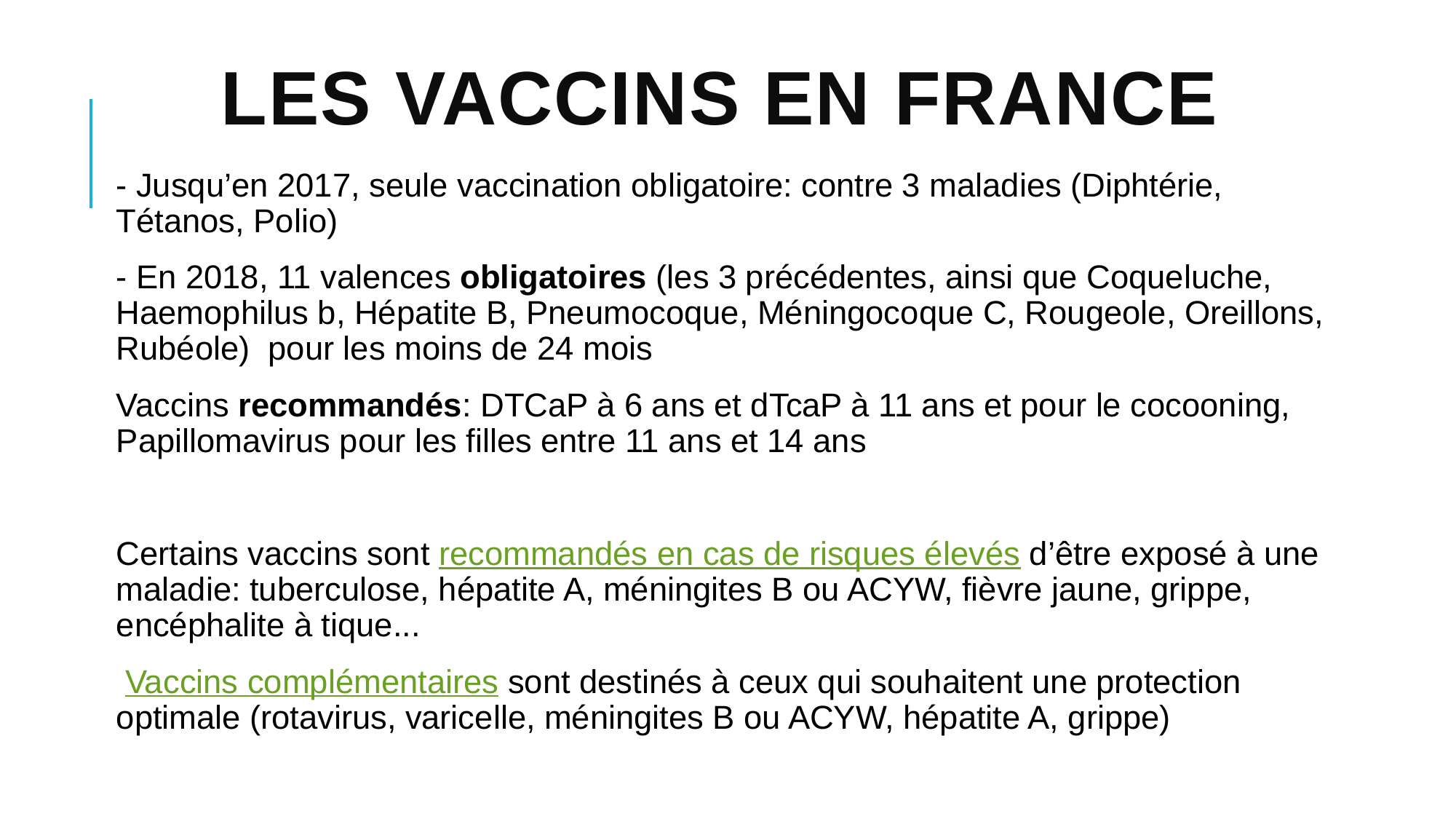

# Les vaccins en France
- Jusqu’en 2017, seule vaccination obligatoire: contre 3 maladies (Diphtérie, Tétanos, Polio)
- En 2018, 11 valences obligatoires (les 3 précédentes, ainsi que Coqueluche, Haemophilus b, Hépatite B, Pneumocoque, Méningocoque C, Rougeole, Oreillons, Rubéole)  pour les moins de 24 mois
Vaccins recommandés: DTCaP à 6 ans et dTcaP à 11 ans et pour le cocooning,  Papillomavirus pour les filles entre 11 ans et 14 ans

Certains vaccins sont recommandés en cas de risques élevés d’être exposé à une maladie: tuberculose, hépatite A, méningites B ou ACYW, fièvre jaune, grippe, encéphalite à tique...
 Vaccins complémentaires sont destinés à ceux qui souhaitent une protection optimale (rotavirus, varicelle, méningites B ou ACYW, hépatite A, grippe)